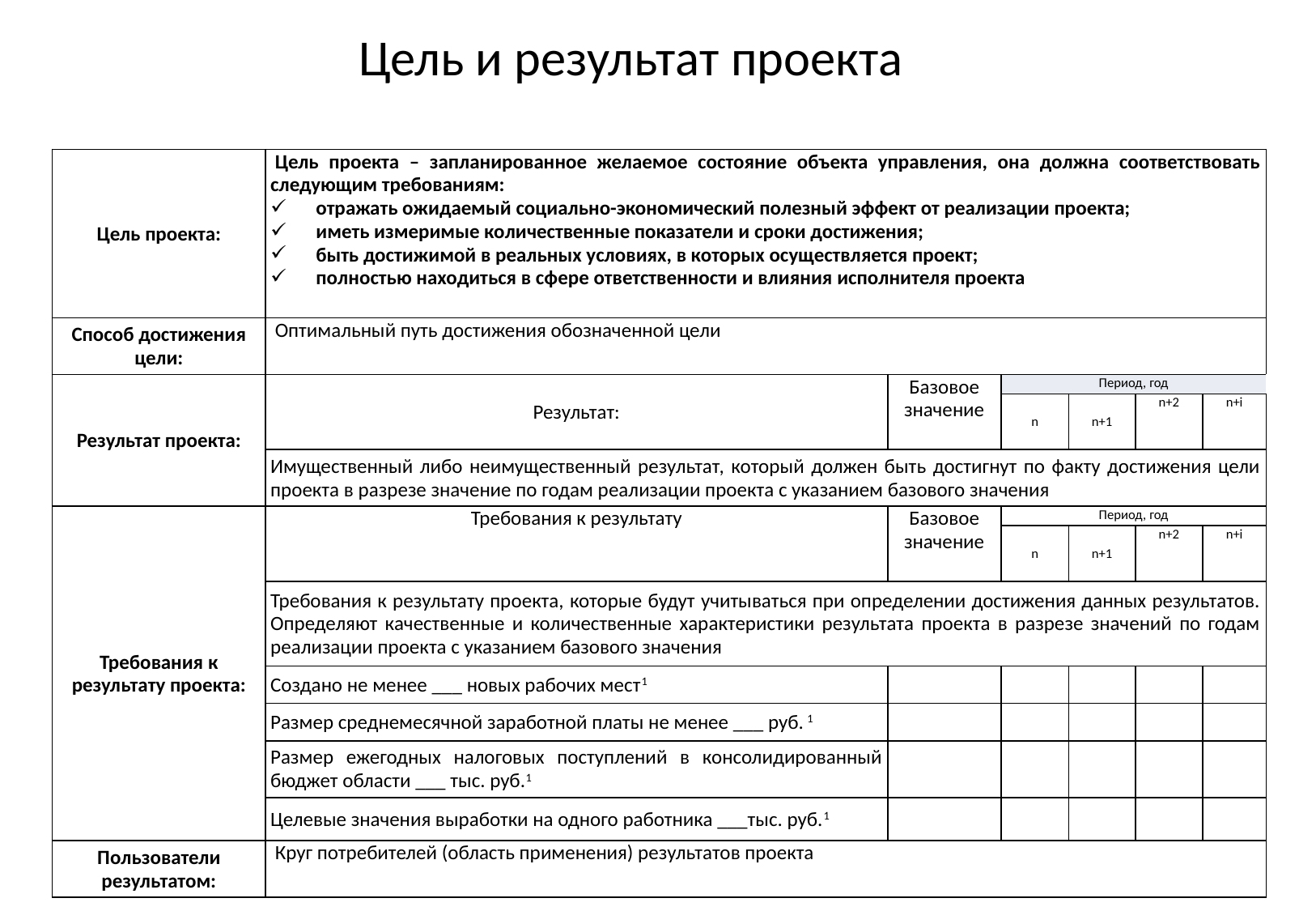

# Цель и результат проекта
| Цель проекта: | Цель проекта – запланированное желаемое состояние объекта управления, она должна соответствовать следующим требованиям: отражать ожидаемый социально-экономический полезный эффект от реализации проекта; иметь измеримые количественные показатели и сроки достижения; быть достижимой в реальных условиях, в которых осуществляется проект; полностью находиться в сфере ответственности и влияния исполнителя проекта |  |  |  |  |  |
| --- | --- | --- | --- | --- | --- | --- |
| Способ достижения цели: | Оптимальный путь достижения обозначенной цели |  |  |  |  |  |
| Результат проекта: | Результат: | Базовое значение | Период, год |  |  |  |
|  |  |  | n | n+1 | n+2 | n+i |
|  | Имущественный либо неимущественный результат, который должен быть достигнут по факту достижения цели проекта в разрезе значение по годам реализации проекта с указанием базового значения |  |  |  |  |  |
| Требования к результату проекта: | Требования к результату | Базовое значение | Период, год |  |  |  |
|  |  |  | n | n+1 | n+2 | n+i |
|  | Требования к результату проекта, которые будут учитываться при определении достижения данных результатов. Определяют качественные и количественные характеристики результата проекта в разрезе значений по годам реализации проекта с указанием базового значения |  |  |  |  |  |
|  | Создано не менее \_\_\_ новых рабочих мест1 |  |  |  |  |  |
|  | Размер среднемесячной заработной платы не менее \_\_\_ руб. 1 |  |  |  |  |  |
|  | Размер ежегодных налоговых поступлений в консолидированный бюджет области \_\_\_ тыс. руб.1 |  |  |  |  |  |
|  | Целевые значения выработки на одного работника \_\_\_тыс. руб.1 |  |  |  |  |  |
| Пользователи результатом: | Круг потребителей (область применения) результатов проекта |  |  |  |  |  |
9